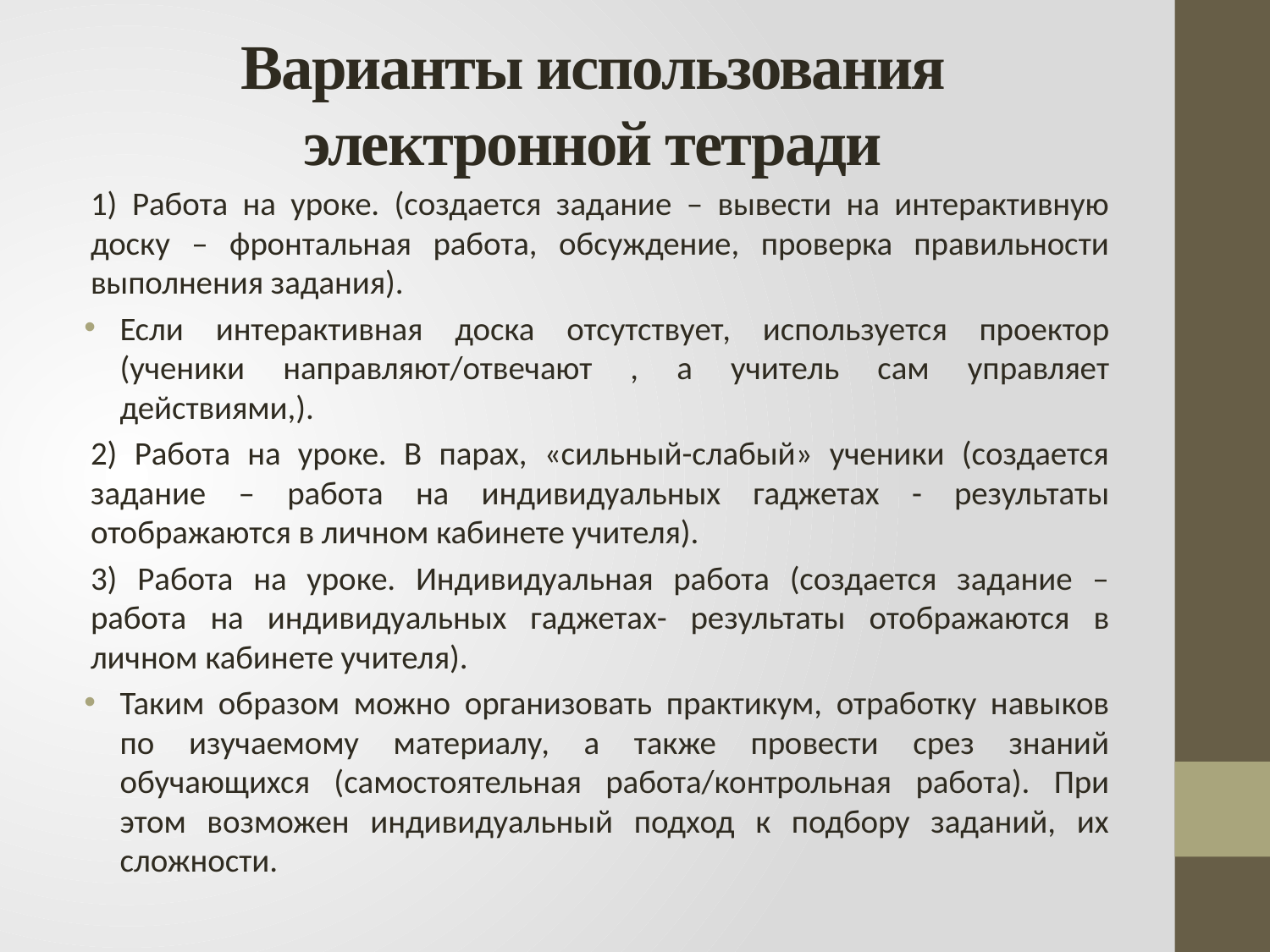

# Варианты использования электронной тетради
1) Работа на уроке. (создается задание – вывести на интерактивную доску – фронтальная работа, обсуждение, проверка правильности выполнения задания).
Если интерактивная доска отсутствует, используется проектор (ученики направляют/отвечают , а учитель сам управляет действиями,).
2) Работа на уроке. В парах, «сильный-слабый» ученики (создается задание – работа на индивидуальных гаджетах - результаты отображаются в личном кабинете учителя).
3) Работа на уроке. Индивидуальная работа (создается задание – работа на индивидуальных гаджетах- результаты отображаются в личном кабинете учителя).
Таким образом можно организовать практикум, отработку навыков по изучаемому материалу, а также провести срез знаний обучающихся (самостоятельная работа/контрольная работа). При этом возможен индивидуальный подход к подбору заданий, их сложности.